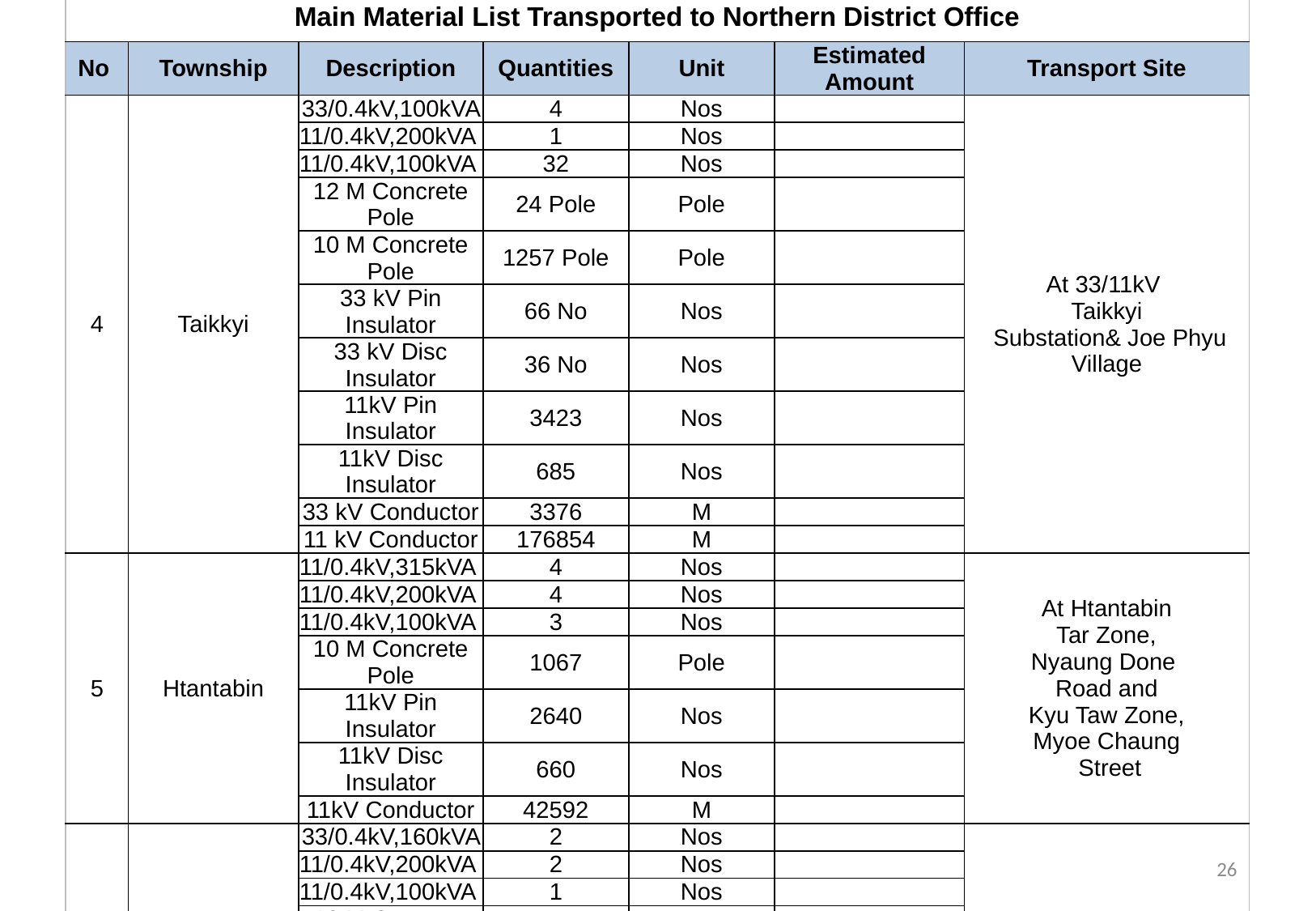

| Main Material List Transported to Northern District Office |  |  |  |  |  |  |
| --- | --- | --- | --- | --- | --- | --- |
| No | Township | Description | Quantities | Unit | Estimated Amount | Transport Site |
| 4 | Taikkyi | 33/0.4kV,100kVA | 4 | Nos |  | At 33/11kV Taikkyi Substation& Joe Phyu Village |
|  |  | 11/0.4kV,200kVA | 1 | Nos |  |  |
|  |  | 11/0.4kV,100kVA | 32 | Nos |  |  |
|  |  | 12 M Concrete Pole | 24 Pole | Pole |  |  |
|  |  | 10 M Concrete Pole | 1257 Pole | Pole |  |  |
|  |  | 33 kV Pin Insulator | 66 No | Nos |  |  |
|  |  | 33 kV Disc Insulator | 36 No | Nos |  |  |
|  |  | 11kV Pin Insulator | 3423 | Nos |  |  |
|  |  | 11kV Disc Insulator | 685 | Nos |  |  |
|  |  | 33 kV Conductor | 3376 | M |  |  |
|  |  | 11 kV Conductor | 176854 | M |  |  |
| 5 | Htantabin | 11/0.4kV,315kVA | 4 | Nos |  | At Htantabin Tar Zone, Nyaung Done Road and Kyu Taw Zone, Myoe Chaung Street |
|  |  | 11/0.4kV,200kVA | 4 | Nos |  |  |
|  |  | 11/0.4kV,100kVA | 3 | Nos |  |  |
|  |  | 10 M Concrete Pole | 1067 | Pole |  |  |
|  |  | 11kV Pin Insulator | 2640 | Nos |  |  |
|  |  | 11kV Disc Insulator | 660 | Nos |  |  |
|  |  | 11kV Conductor | 42592 | M |  |  |
| 6 | Phaungyi | 33/0.4kV,160kVA | 2 | Nos |  | At 33/11kV Myoe Yone Substation |
|  |  | 11/0.4kV,200kVA | 2 | Nos |  |  |
|  |  | 11/0.4kV,100kVA | 1 | Nos |  |  |
|  |  | 12 M Concrete Pole | 1 | Pole |  |  |
|  |  | 10 M Concrete Pole | 84 | Pole |  |  |
|  |  | 33kV Pin Insulator | 36 | Nos |  |  |
|  |  | 33kV Disc Insulator | 153 | Nos |  |  |
|  |  | 11kV Pin Insulator | 66 | Nos |  |  |
|  |  | 11kV Disc Insulator | 224 | Nos |  |  |
|  |  | 33kV Conductor | 2498 | M |  |  |
|  |  | 11kV Conductor | 3200 | M |  |  |
26